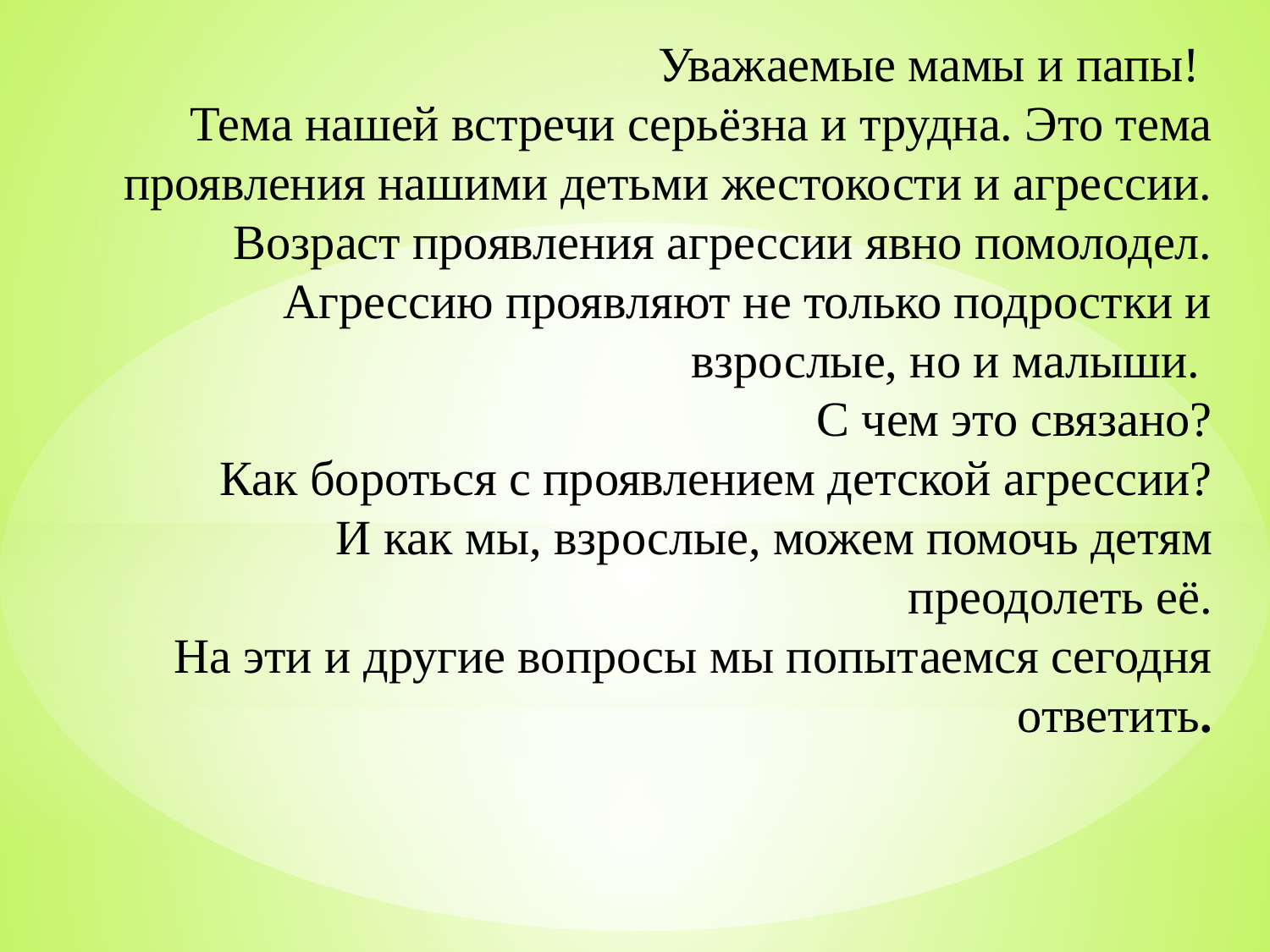

# Уважаемые мамы и папы! Тема нашей встречи серьёзна и трудна. Это тема проявления нашими детьми жестокости и агрессии. Возраст проявления агрессии явно помолодел. Агрессию проявляют не только подростки и взрослые, но и малыши. С чем это связано? Как бороться с проявлением детской агрессии? И как мы, взрослые, можем помочь детям преодолеть её. На эти и другие вопросы мы попытаемся сегодня ответить.